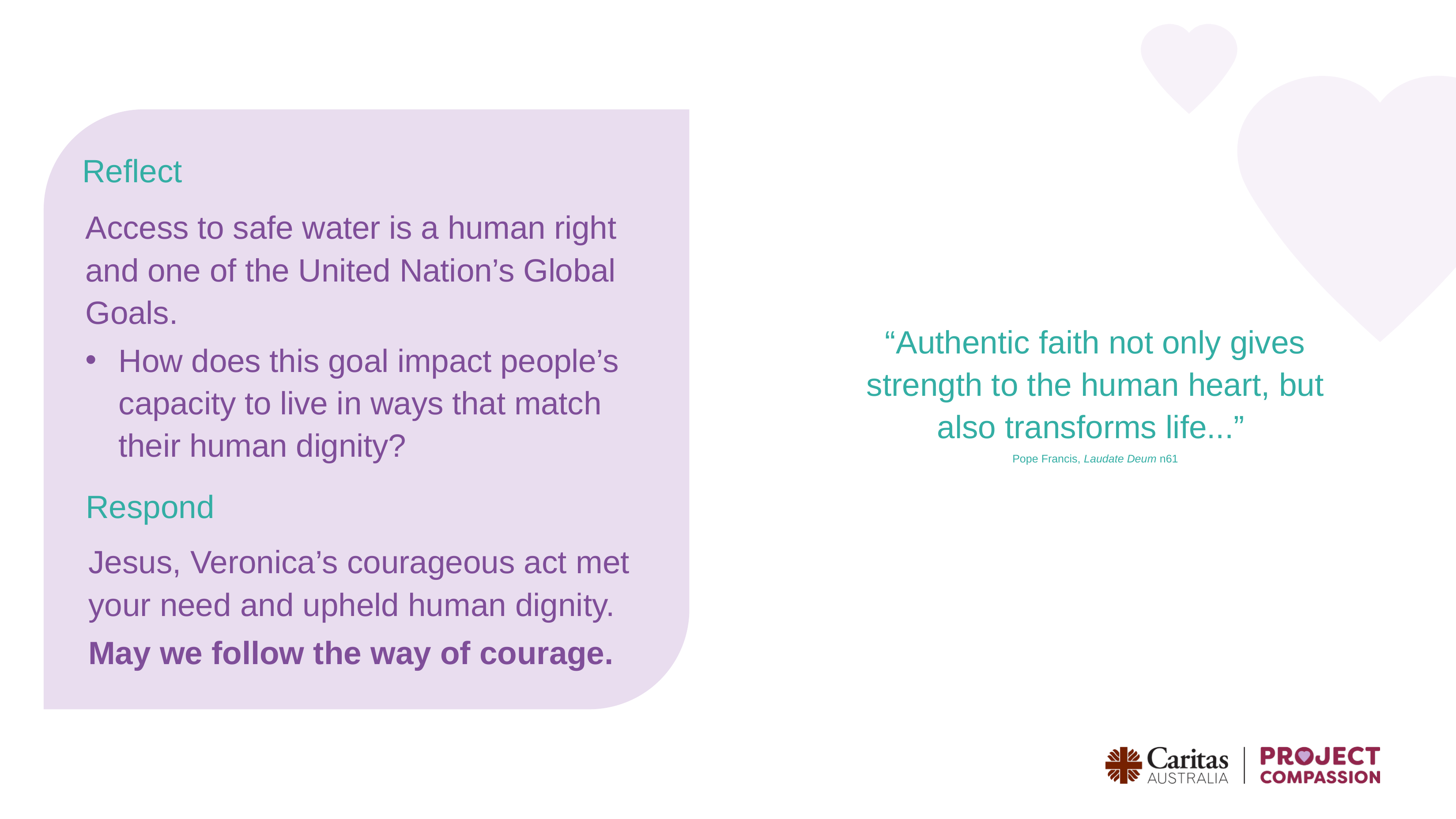

Reflect
Access to safe water is a human right and one of the United Nation’s Global Goals.
How does this goal impact people’s capacity to live in ways that match their human dignity?
“Authentic faith not only gives strength to the human heart, but also transforms life...”
Pope Francis, Laudate Deum n61
Respond
Jesus, Veronica’s courageous act met your need and upheld human dignity.
May we follow the way of courage.